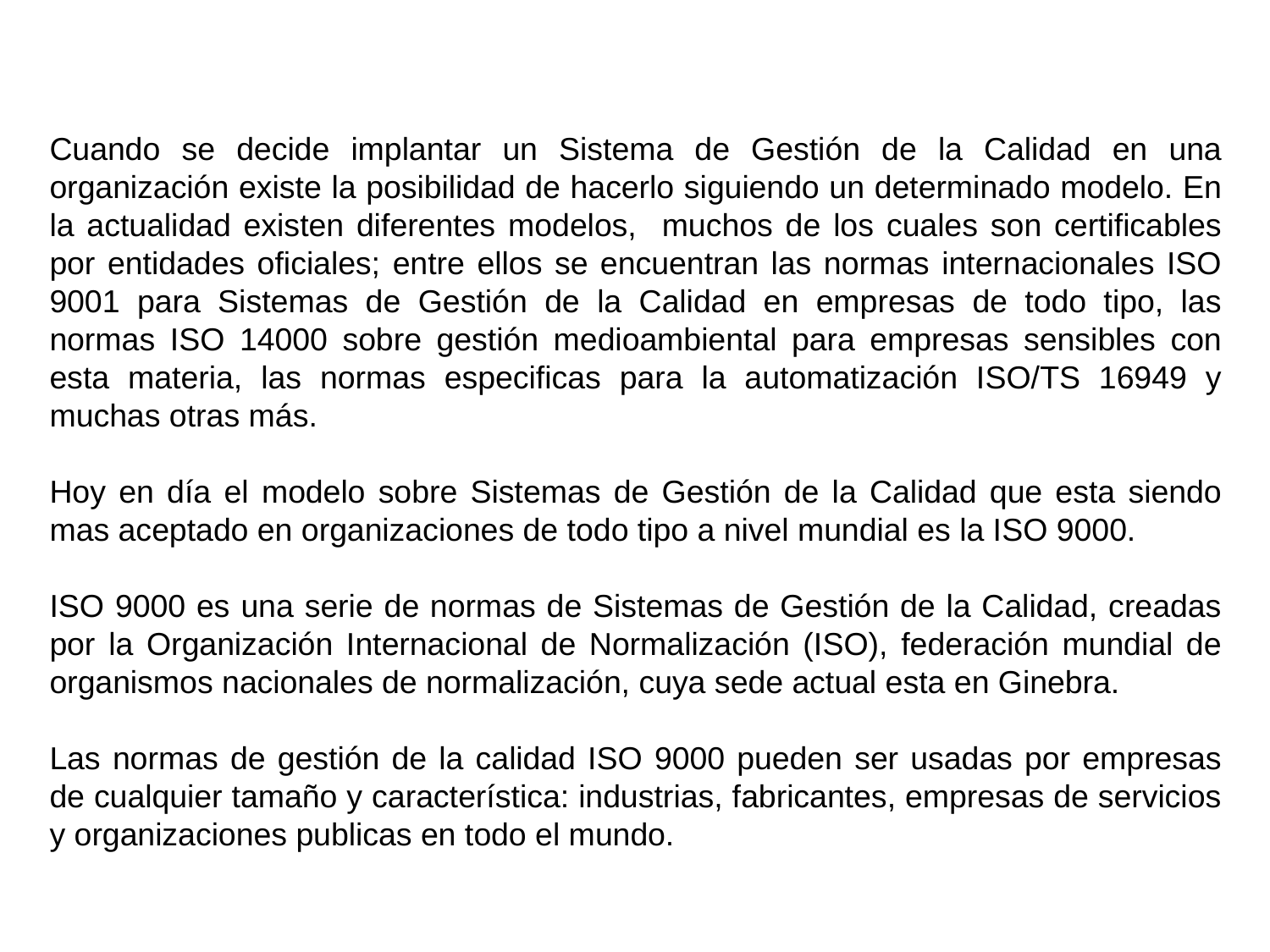

¿QUÈ ES ISO 9000?
Cuando se decide implantar un Sistema de Gestión de la Calidad en una organización existe la posibilidad de hacerlo siguiendo un determinado modelo. En la actualidad existen diferentes modelos,  muchos de los cuales son certificables por entidades oficiales; entre ellos se encuentran las normas internacionales ISO 9001 para Sistemas de Gestión de la Calidad en empresas de todo tipo, las normas ISO 14000 sobre gestión medioambiental para empresas sensibles con esta materia, las normas especificas para la automatización ISO/TS 16949 y muchas otras más.

Hoy en día el modelo sobre Sistemas de Gestión de la Calidad que esta siendo mas aceptado en organizaciones de todo tipo a nivel mundial es la ISO 9000.

ISO 9000 es una serie de normas de Sistemas de Gestión de la Calidad, creadas por la Organización Internacional de Normalización (ISO), federación mundial de organismos nacionales de normalización, cuya sede actual esta en Ginebra.

Las normas de gestión de la calidad ISO 9000 pueden ser usadas por empresas de cualquier tamaño y característica: industrias, fabricantes, empresas de servicios y organizaciones publicas en todo el mundo.